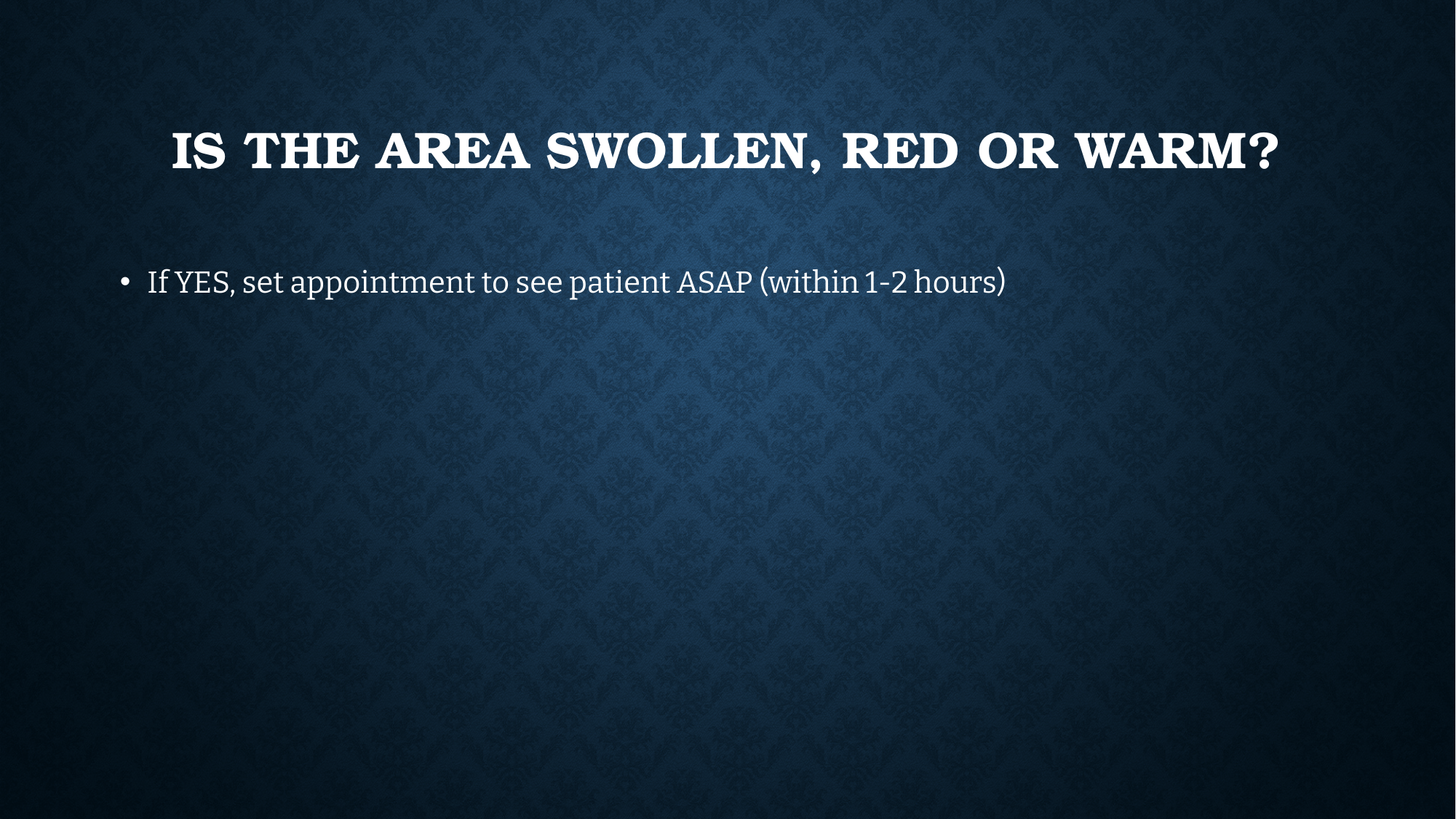

# Is the area swollen, red or warm?
If YES, set appointment to see patient ASAP (within 1-2 hours)